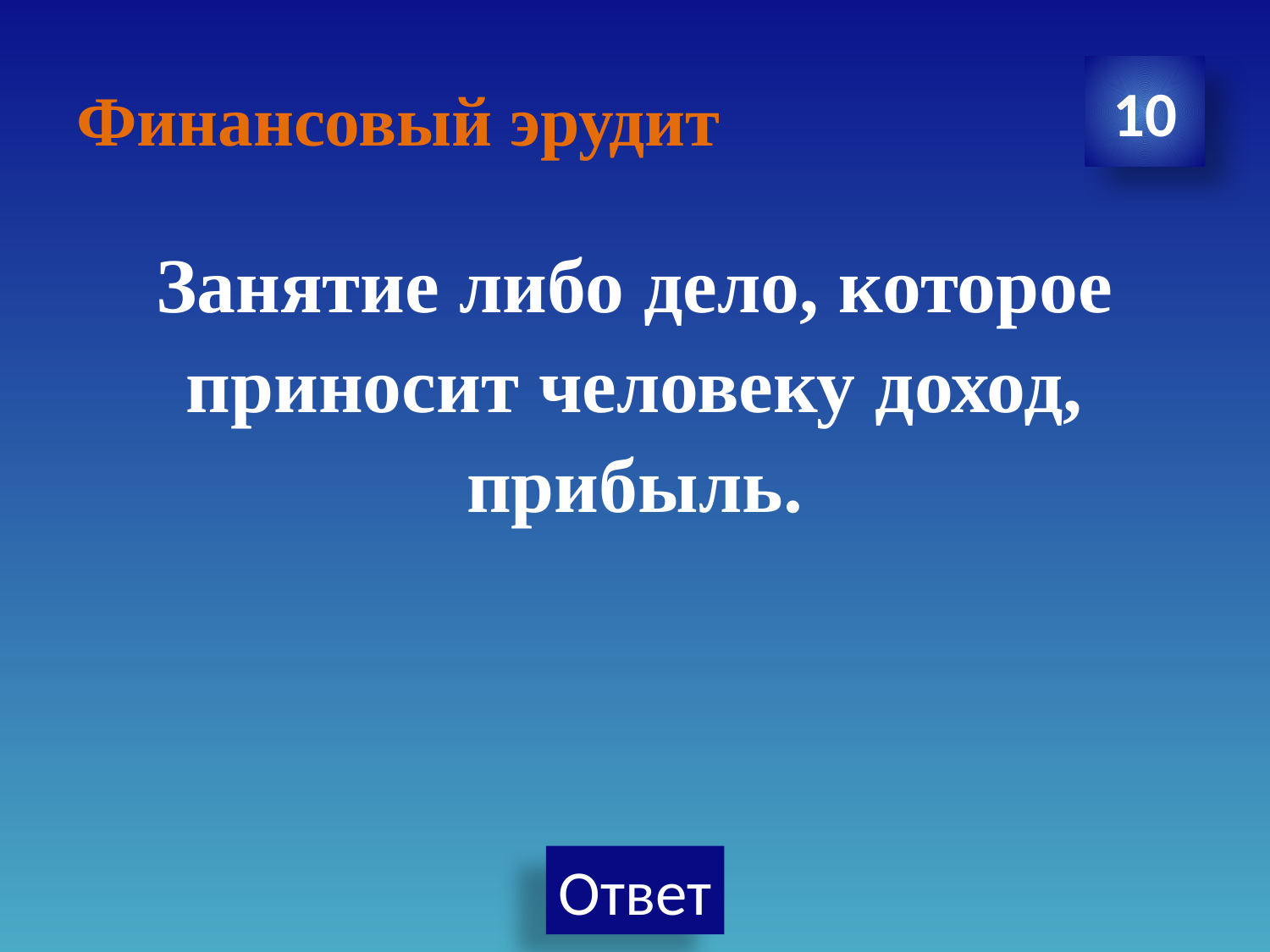

# Финансовый эрудит
10
Занятие либо дело, которое приносит человеку доход, прибыль.